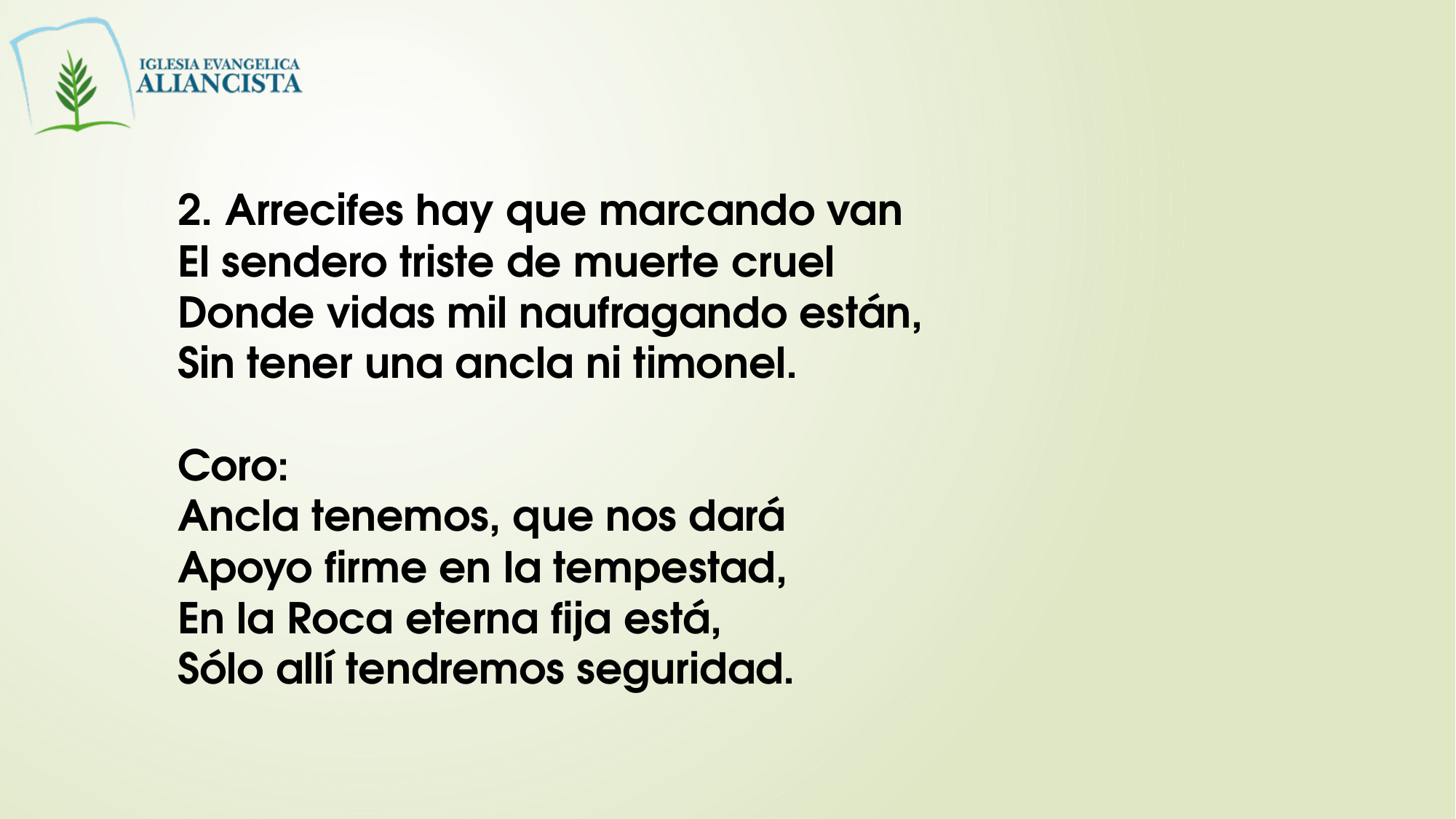

2. Arrecifes hay que marcando van
El sendero triste de muerte cruel
Donde vidas mil naufragando están,
Sin tener una ancla ni timonel.

Coro:
Ancla tenemos, que nos dará
Apoyo firme en la tempestad,
En la Roca eterna fija está,
Sólo allí tendremos seguridad.